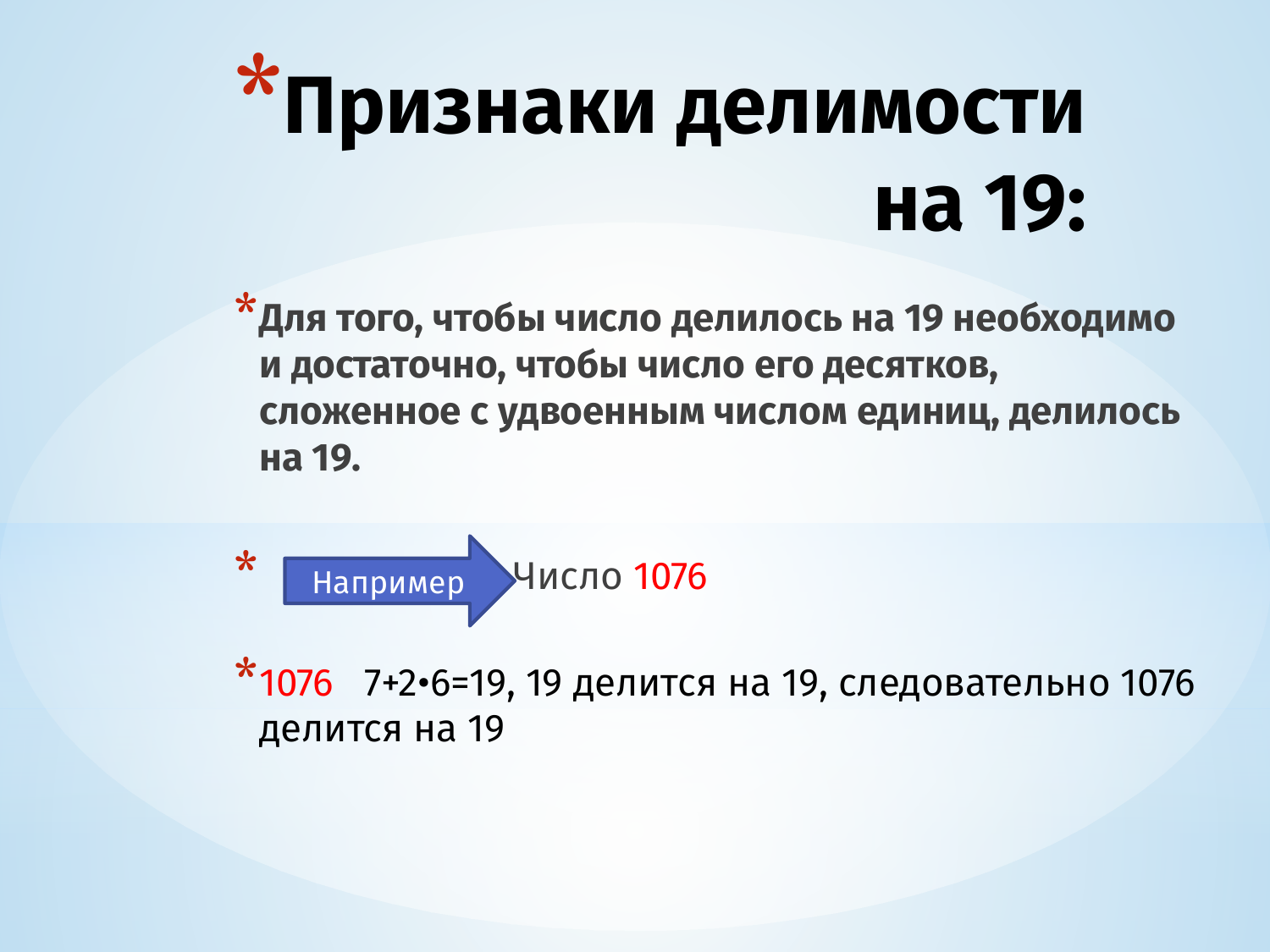

# Признаки делимости на 19:
Для того, чтобы число делилось на 19 необходимо и достаточно, чтобы число его десятков, сложенное с удвоенным числом единиц, делилось на 19.

                         Число 1076
1076   7+2•6=19, 19 делится на 19, следовательно 1076 делится на 19

Например